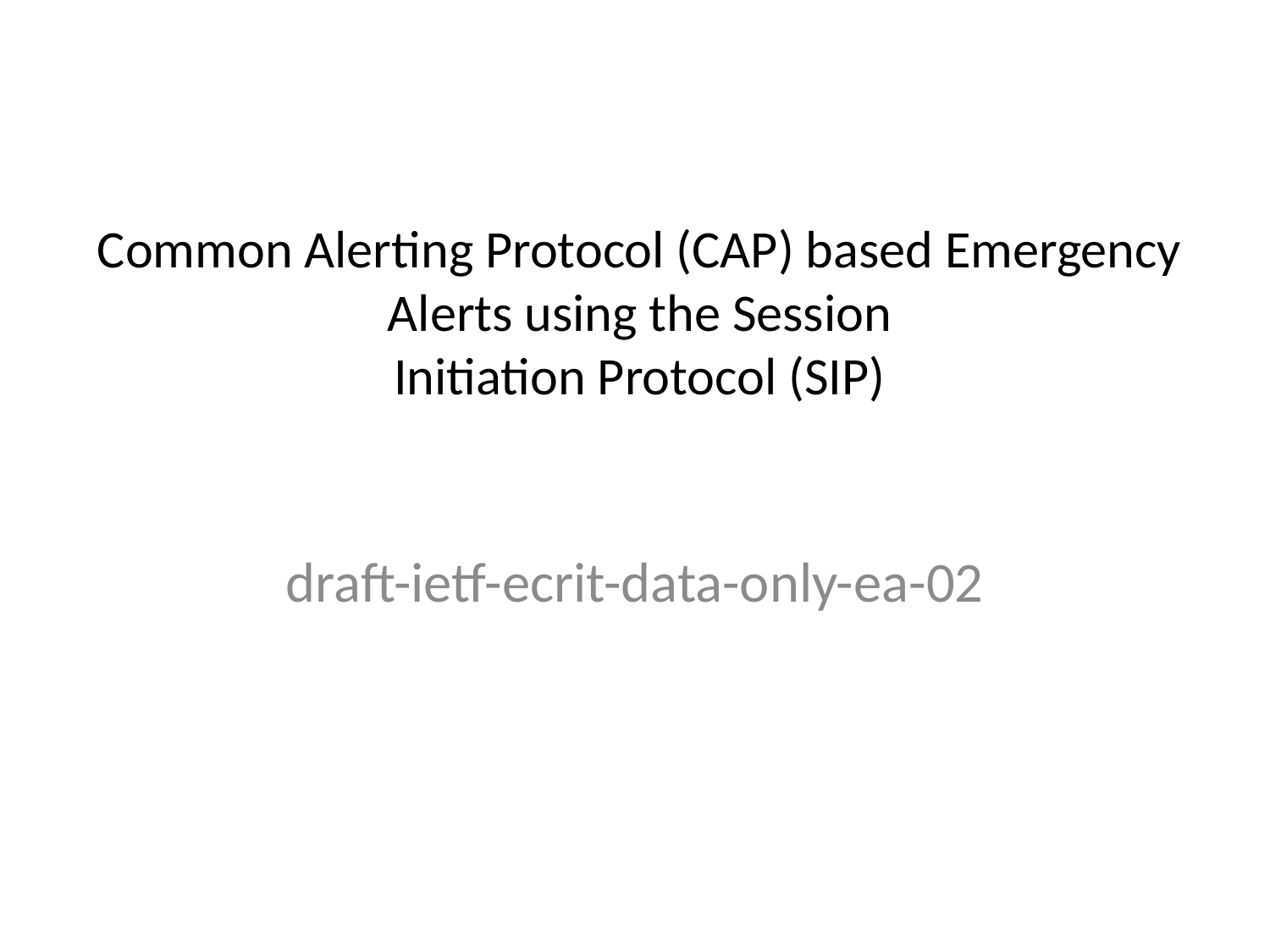

# Common Alerting Protocol (CAP) based Emergency Alerts using the Session Initiation Protocol (SIP)
draft-ietf-ecrit-data-only-ea-02